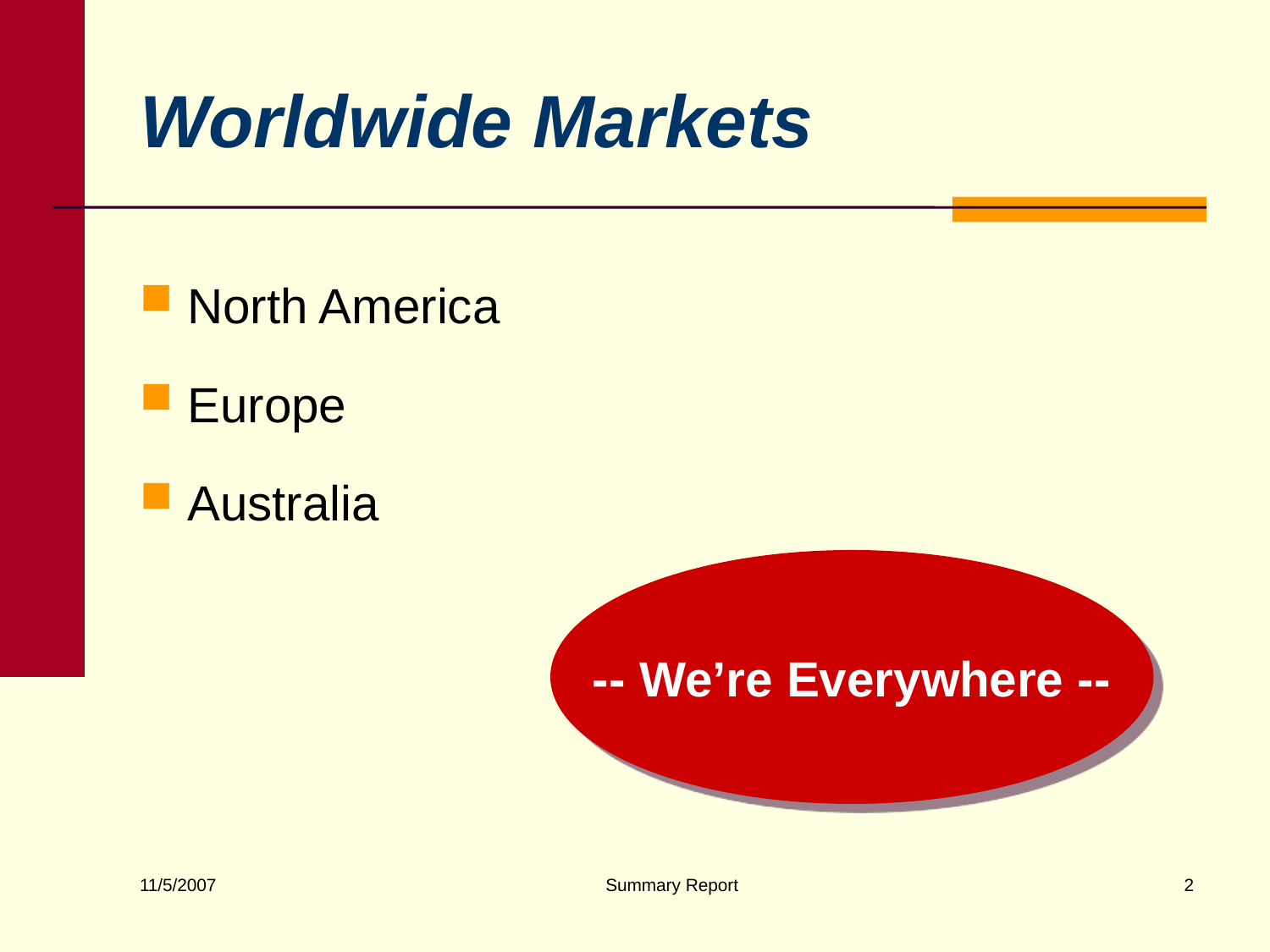

# Worldwide Markets
North America
Europe
Australia
-- We’re Everywhere --
Summary Report
2
11/5/2007